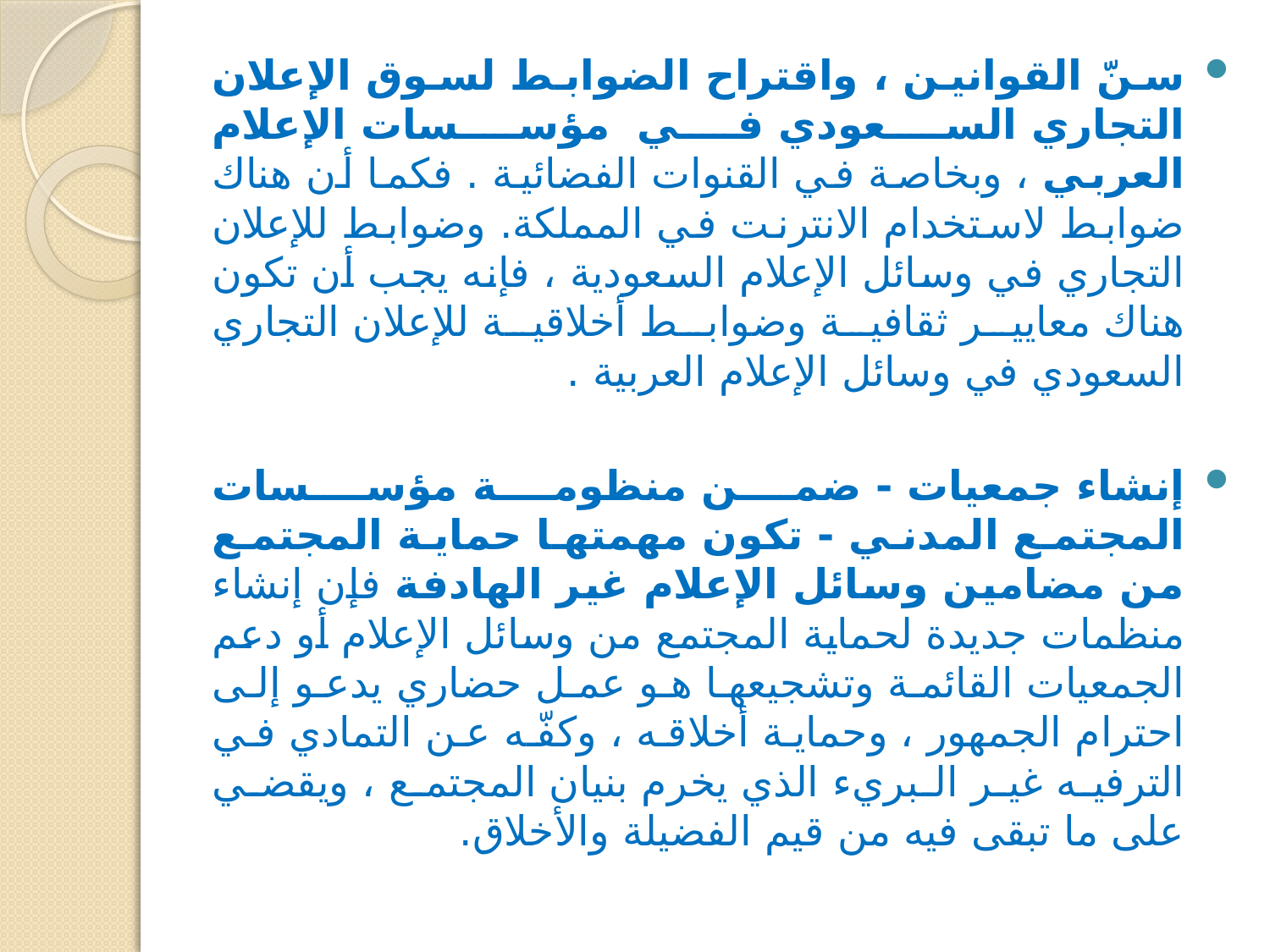

سنّ القوانين ، واقتراح الضوابط لسوق الإعلان التجاري السعودي في  مؤسسات الإعلام العربي ، وبخاصة في القنوات الفضائية . فكما أن هناك ضوابط لاستخدام الانترنت في المملكة. وضوابط للإعلان التجاري في وسائل الإعلام السعودية ، فإنه يجب أن تكون هناك معايير ثقافية وضوابط أخلاقية للإعلان التجاري السعودي في وسائل الإعلام العربية .

إنشاء جمعيات - ضمن منظومة مؤسسات المجتمع المدني - تكون مهمتها حماية المجتمع من مضامين وسائل الإعلام غير الهادفة فإن إنشاء منظمات جديدة لحماية المجتمع من وسائل الإعلام أو دعم الجمعيات القائمة وتشجيعها هو عمل حضاري يدعو إلى احترام الجمهور ، وحماية أخلاقه ، وكفّه عن التمادي في الترفيه غير البريء الذي يخرم بنيان المجتمع ، ويقضي على ما تبقى فيه من قيم الفضيلة والأخلاق.